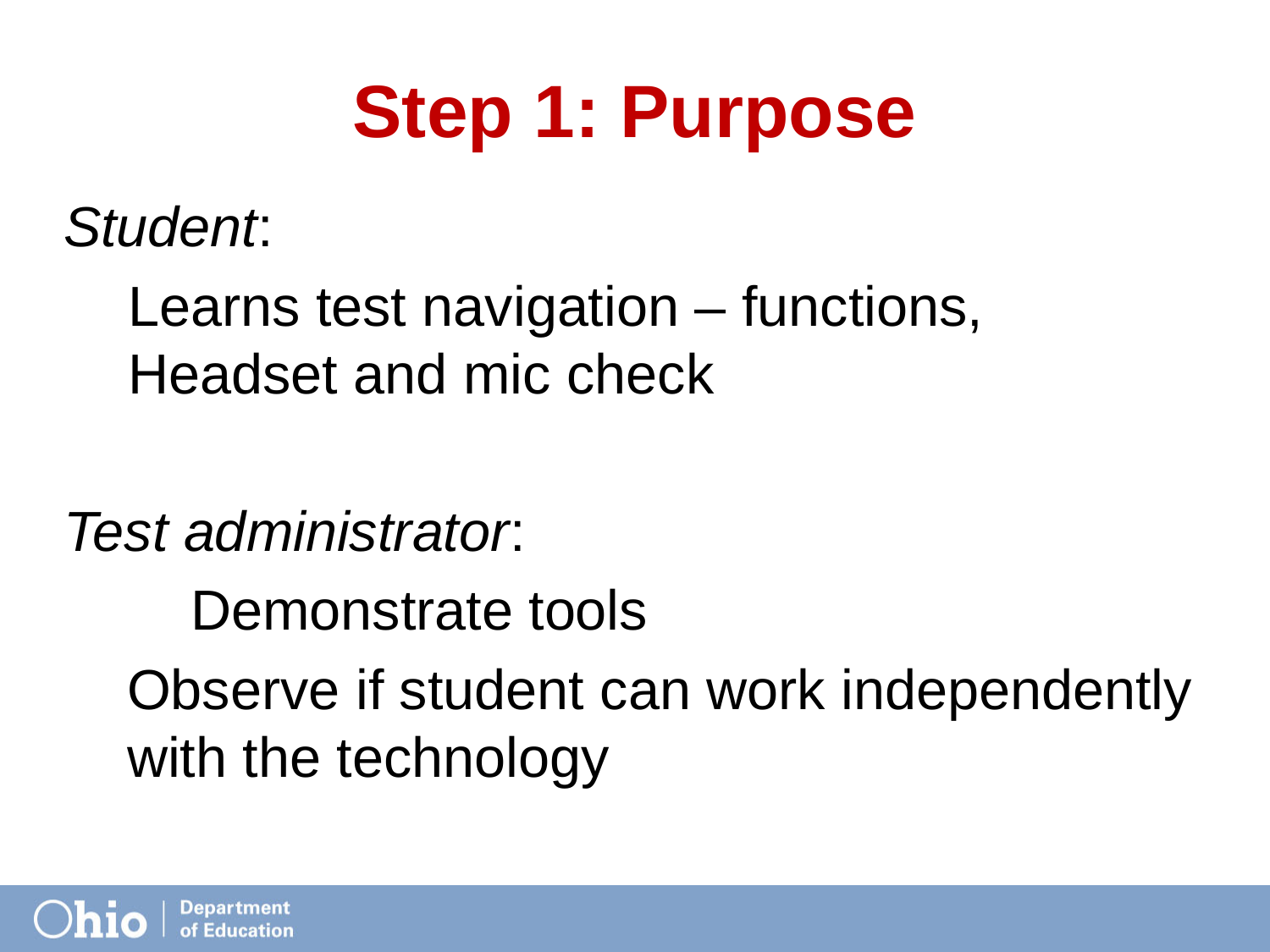

# Step 1: Purpose
Student:
Learns test navigation – functions, Headset and mic check

Test administrator:
	Demonstrate tools
Observe if student can work independently with the technology